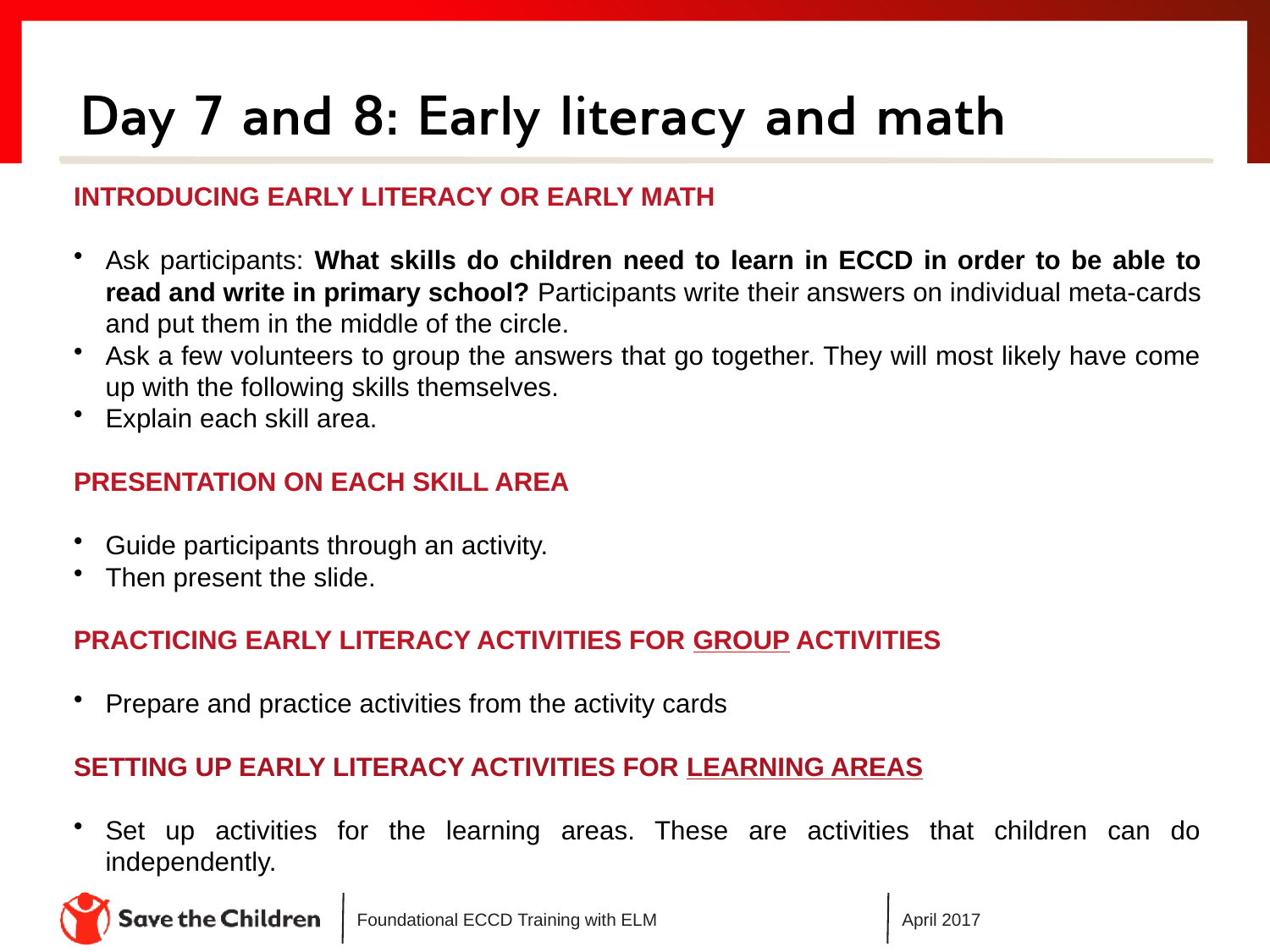

# Day 7 and 8: Early literacy and math
INTRODUCING EARLY LITERACY OR EARLY MATH

Ask participants: What skills do children need to learn in ECCD in order to be able to read and write in primary school? Participants write their answers on individual meta-cards and put them in the middle of the circle.
Ask a few volunteers to group the answers that go together. They will most likely have come up with the following skills themselves.
Explain each skill area.

PRESENTATION ON EACH SKILL AREA

Guide participants through an activity.
Then present the slide.

PRACTICING EARLY LITERACY ACTIVITIES FOR GROUP ACTIVITIES

Prepare and practice activities from the activity cards

SETTING UP EARLY LITERACY ACTIVITIES FOR LEARNING AREAS

Set up activities for the learning areas. These are activities that children can do independently.
Foundational ECCD Training with ELM
April 2017